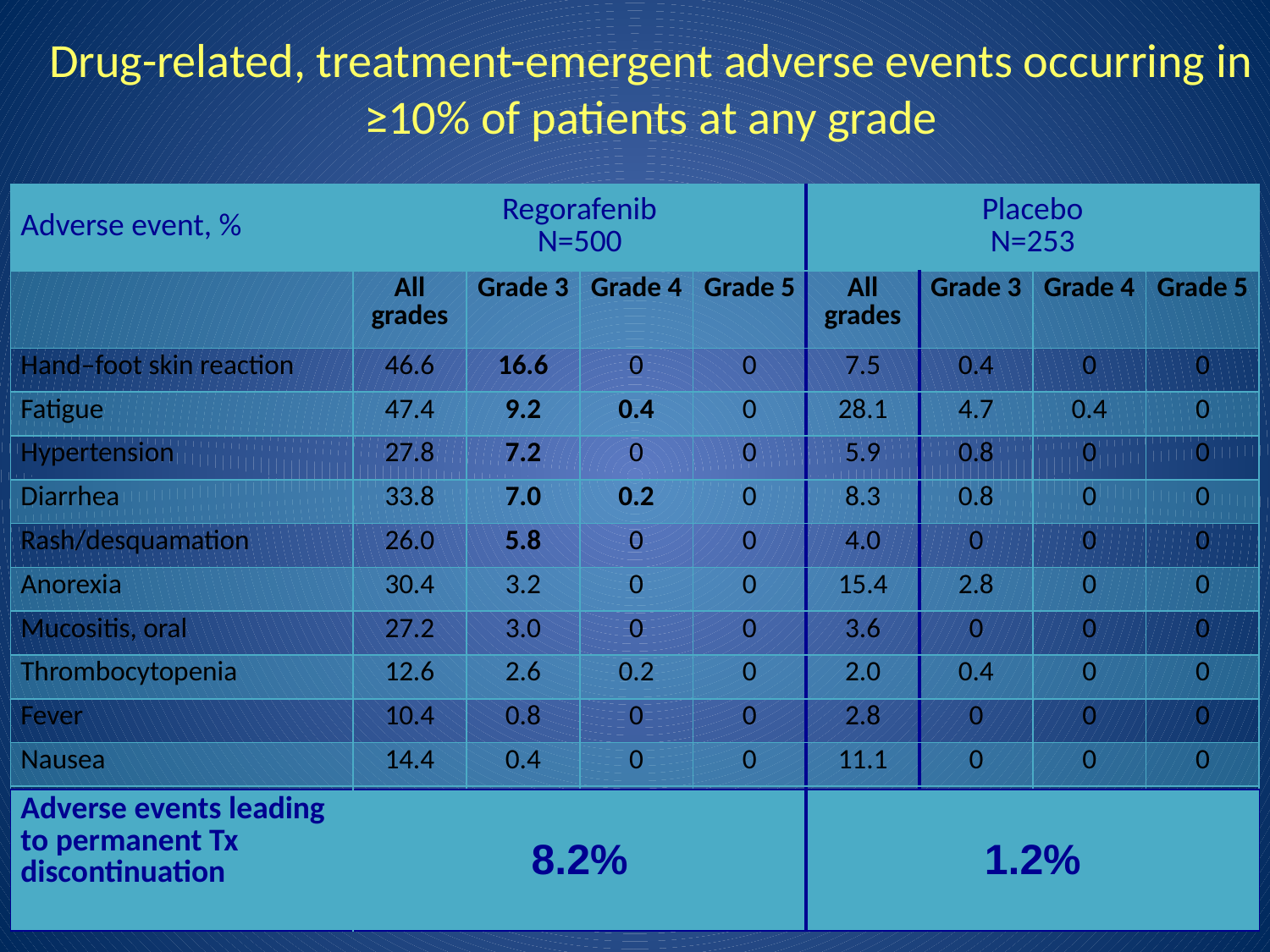

# Drug-related, treatment-emergent adverse events occurring in ≥10% of patients at any grade
| Adverse event, % | Regorafenib N=500 |  |  |  | Placebo N=253 |  |  |  |
| --- | --- | --- | --- | --- | --- | --- | --- | --- |
|  | All grades | Grade 3 | Grade 4 | Grade 5 | All grades | Grade 3 | Grade 4 | Grade 5 |
| Hand–foot skin reaction | 46.6 | 16.6 | 0 | 0 | 7.5 | 0.4 | 0 | 0 |
| Fatigue | 47.4 | 9.2 | 0.4 | 0 | 28.1 | 4.7 | 0.4 | 0 |
| Hypertension | 27.8 | 7.2 | 0 | 0 | 5.9 | 0.8 | 0 | 0 |
| Diarrhea | 33.8 | 7.0 | 0.2 | 0 | 8.3 | 0.8 | 0 | 0 |
| Rash/desquamation | 26.0 | 5.8 | 0 | 0 | 4.0 | 0 | 0 | 0 |
| Anorexia | 30.4 | 3.2 | 0 | 0 | 15.4 | 2.8 | 0 | 0 |
| Mucositis, oral | 27.2 | 3.0 | 0 | 0 | 3.6 | 0 | 0 | 0 |
| Thrombocytopenia | 12.6 | 2.6 | 0.2 | 0 | 2.0 | 0.4 | 0 | 0 |
| Fever | 10.4 | 0.8 | 0 | 0 | 2.8 | 0 | 0 | 0 |
| Nausea | 14.4 | 0.4 | 0 | 0 | 11.1 | 0 | 0 | 0 |
| Bleeding | 11.4 | 0.4 | 0 | 0.4 | 2.8 | 0 | 0 | 0 |
| Voice changes | 29.4 | 0.2 | 0 | 0 | 5.5 | 0 | 0 | 0 |
| Weight loss | 13.8 | 0 | 0 | 0 | 2.4 | 0 | 0 | 0 |
| Adverse events leading to permanent Tx discontinuation | 8.2% | 1.2% |
| --- | --- | --- |